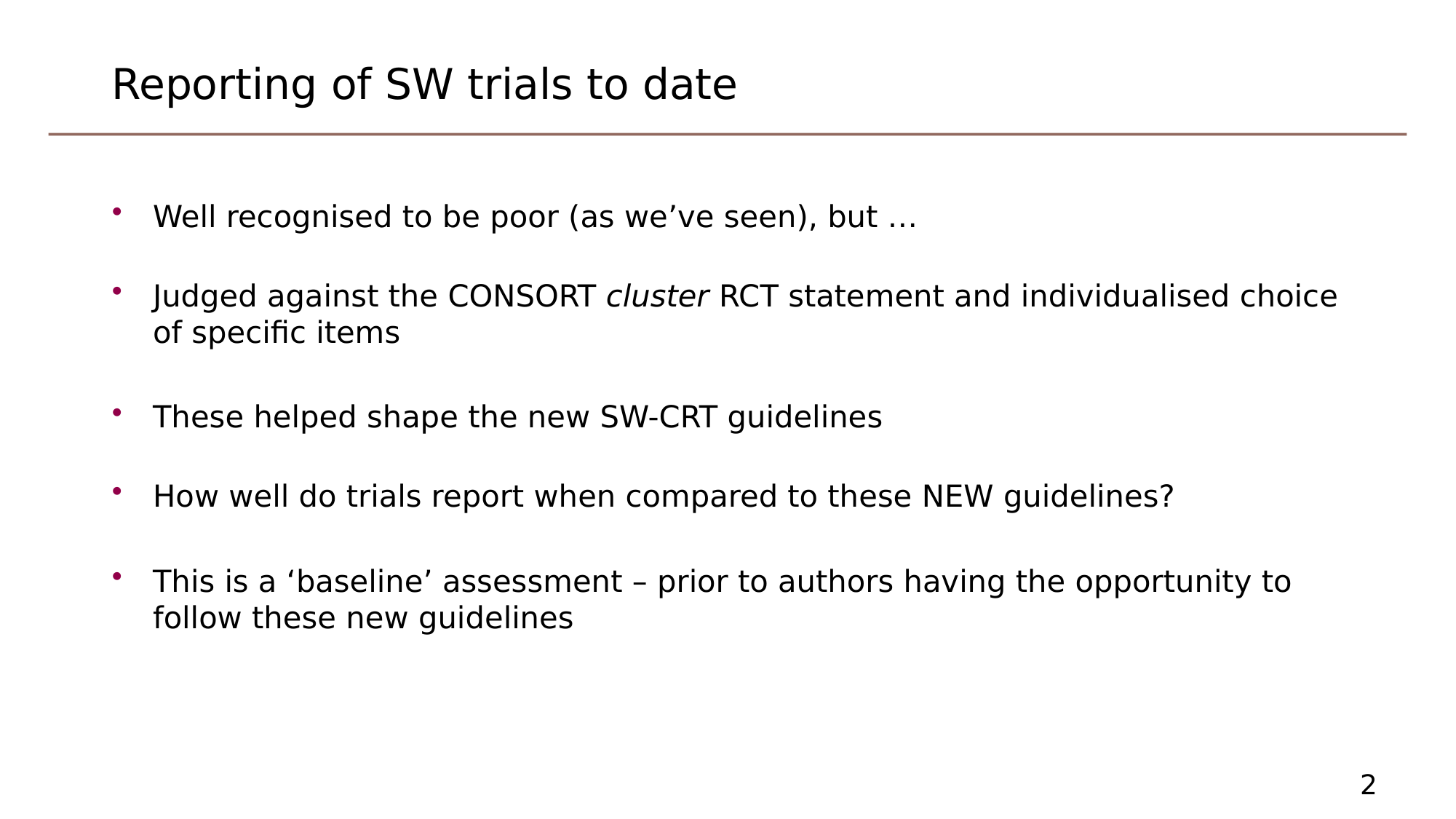

# Reporting of SW trials to date
Well recognised to be poor (as we’ve seen), but …
Judged against the CONSORT cluster RCT statement and individualised choice of specific items

These helped shape the new SW-CRT guidelines
How well do trials report when compared to these NEW guidelines?

This is a ‘baseline’ assessment – prior to authors having the opportunity to follow these new guidelines